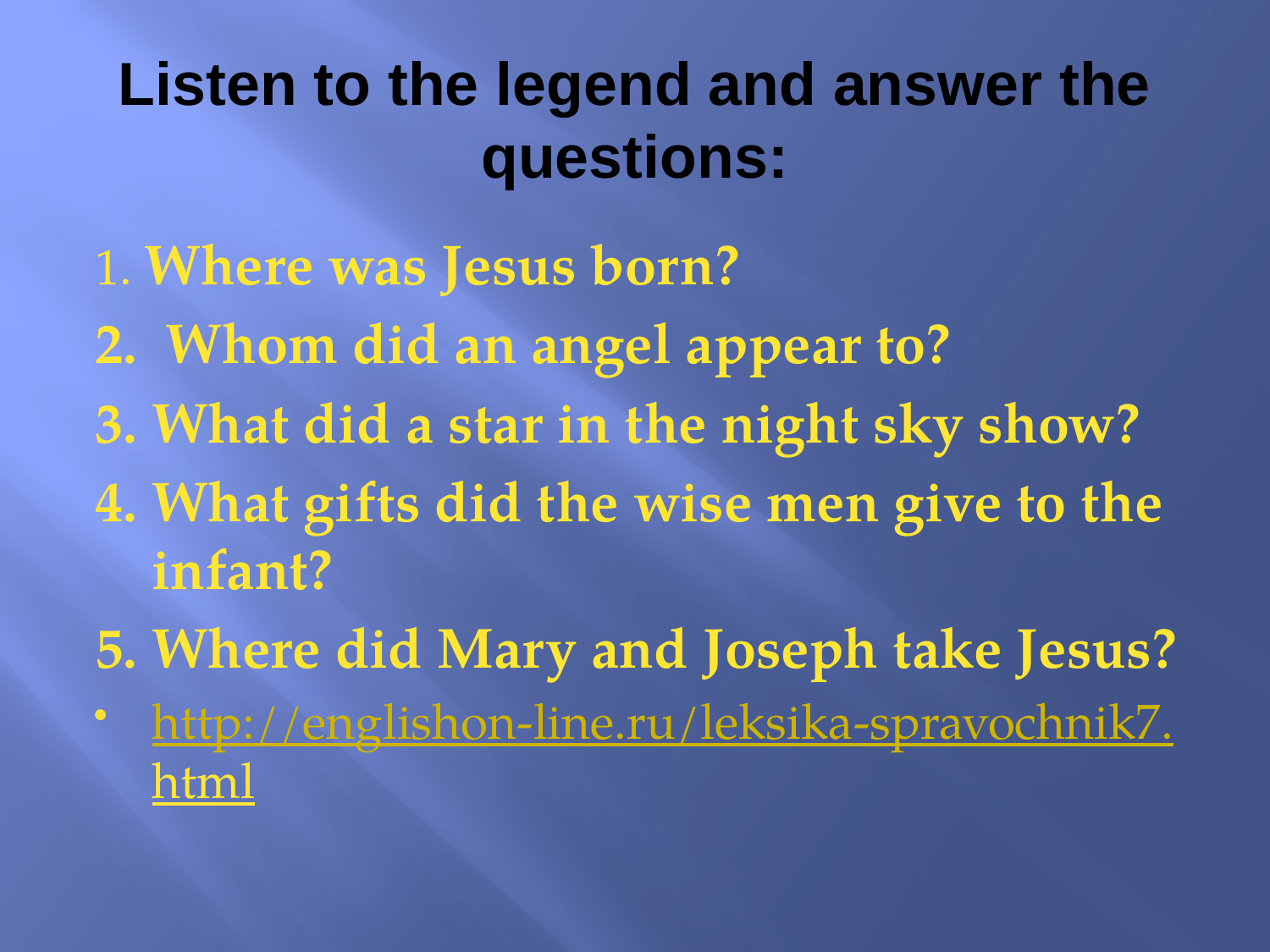

# Listen to the legend and answer the questions:
1. Where was Jesus born?
2.  Whom did an angel appear to?
3. What did a star in the night sky show?
4. What gifts did the wise men give to the infant?
5. Where did Mary and Joseph take Jesus?
http://englishon-line.ru/leksika-spravochnik7.html